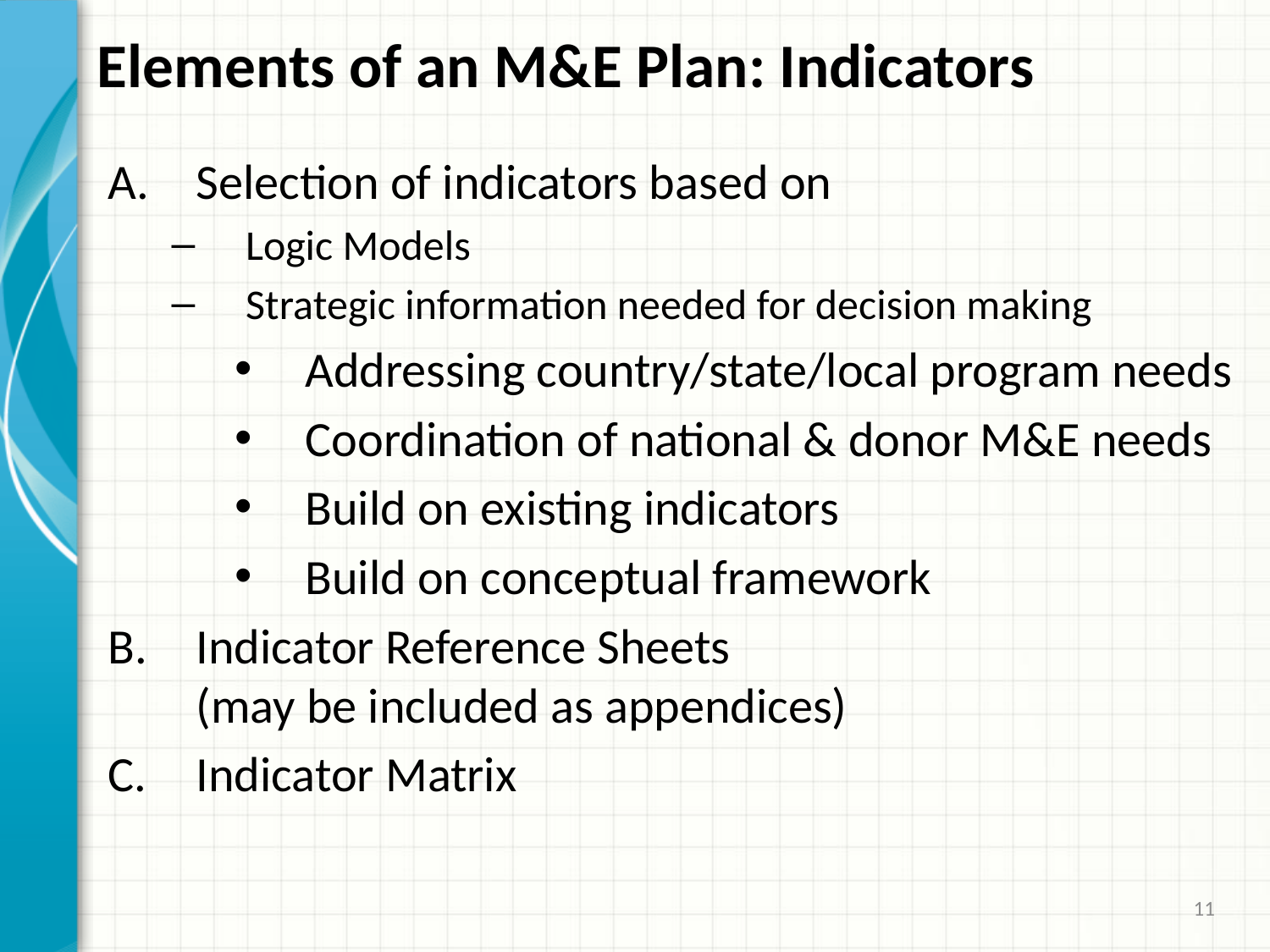

Elements of an M&E Plan: Indicators
Selection of indicators based on
Logic Models
Strategic information needed for decision making
Addressing country/state/local program needs
Coordination of national & donor M&E needs
Build on existing indicators
Build on conceptual framework
Indicator Reference Sheets
(may be included as appendices)
Indicator Matrix

11